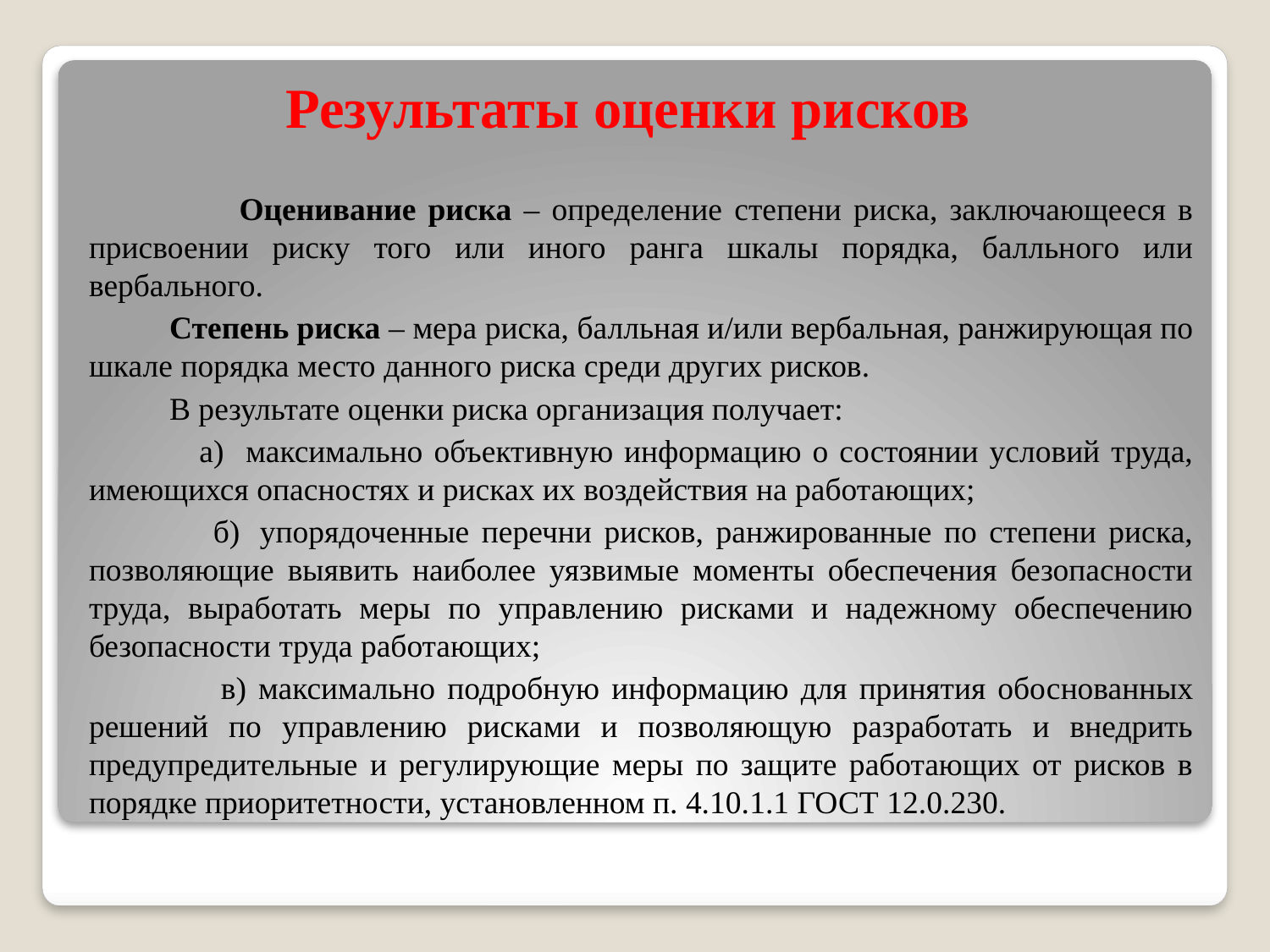

# Результаты оценки рисков
          Оценивание риска – определение степени риска, заключающееся в присвоении риску того или иного ранга шкалы порядка, балльного или вербального.
          Степень риска – мера риска, балльная и/или вербальная, ранжирующая по шкале порядка место данного риска среди других рисков.
          В результате оценки риска организация получает:
          а)	максимально объективную информацию о состоянии условий труда, имеющихся опасностях и рисках их воздействия на работающих;
          б)	упорядоченные перечни рисков, ранжированные по степени риска, позволяющие выявить наиболее уязвимые моменты обеспечения безопасности труда, выработать меры по управлению рисками и надежному обеспечению безопасности труда работающих;
           в) максимально подробную информацию для принятия обоснованных решений по управлению рисками и позволяющую разработать и внедрить предупредительные и регулирующие меры по защите работающих от рисков в порядке приоритетности, установленном п. 4.10.1.1 ГОСТ 12.0.230.